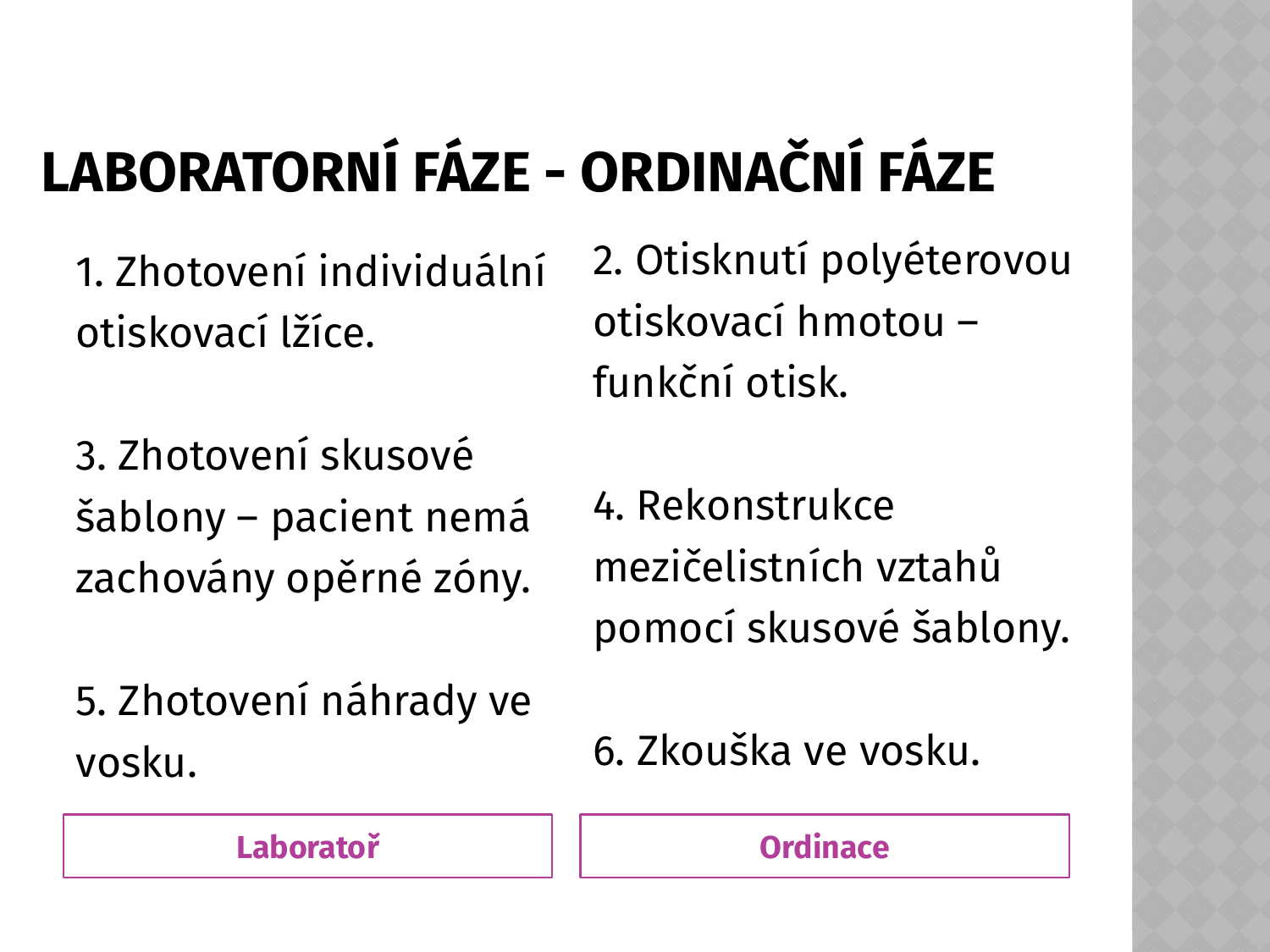

# Laboratorní fáze - Ordinační fáze
2. Otisknutí polyéterovou
otiskovací hmotou –
funkční otisk.

4. Rekonstrukce
mezičelistních vztahů
pomocí skusové šablony.

6. Zkouška ve vosku.
1. Zhotovení individuální
otiskovací lžíce.

3. Zhotovení skusové
šablony – pacient nemá
zachovány opěrné zóny.

5. Zhotovení náhrady ve
vosku.
Laboratoř
Ordinace